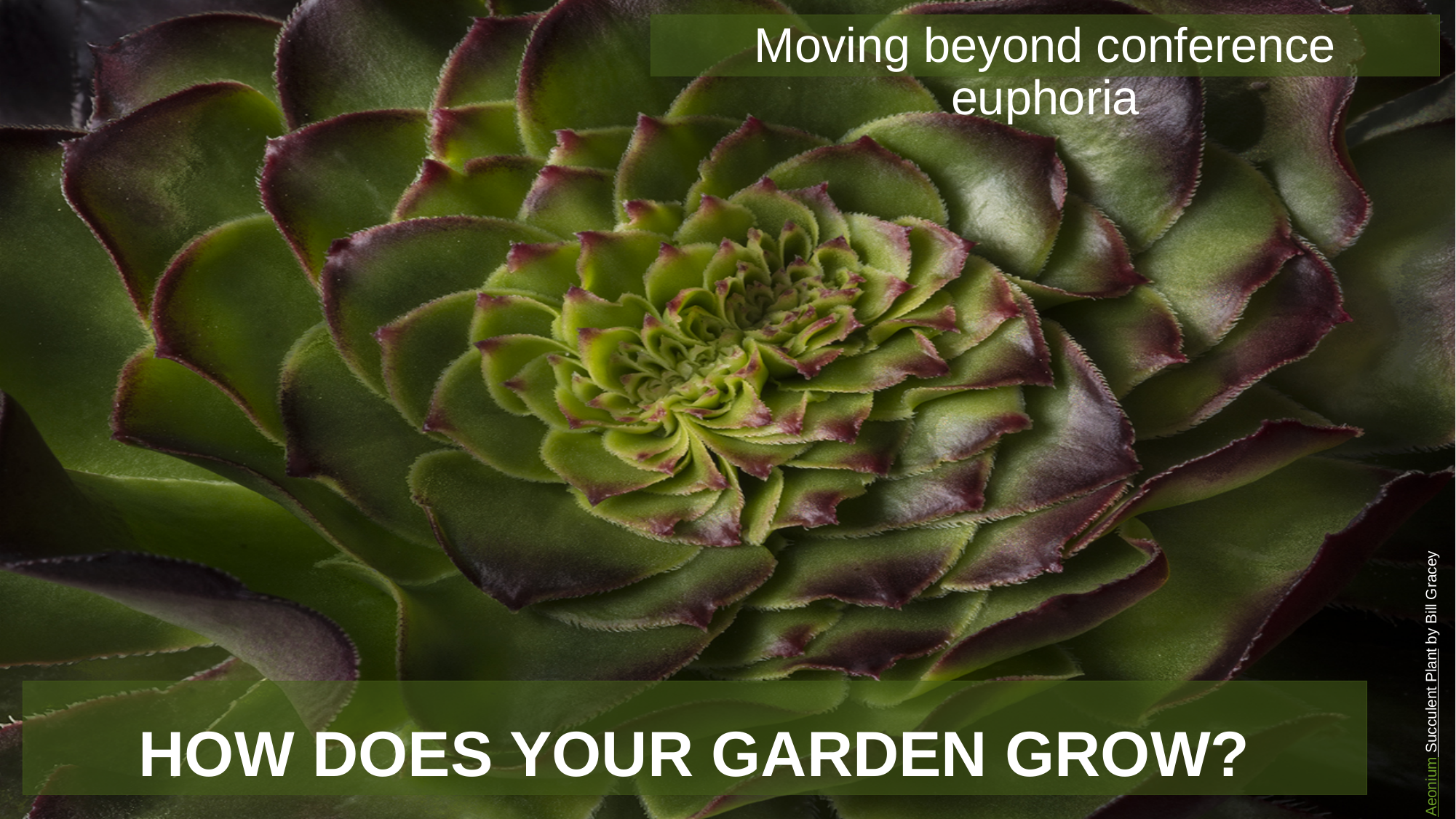

Moving beyond conference euphoria

Aeonium Succulent Plant by Bill Gracey
# How does your garden grow?